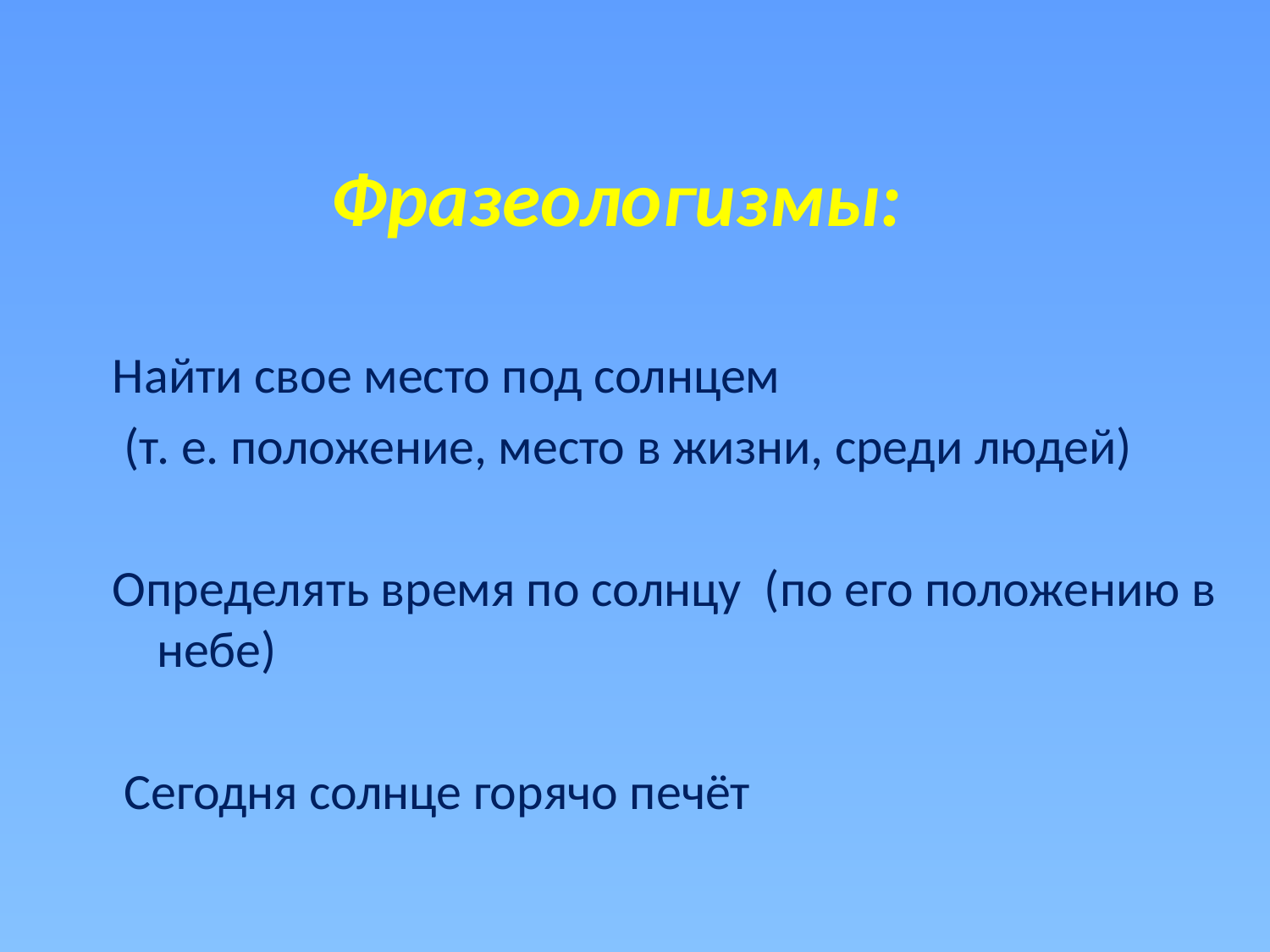

# Фразеологизмы:
Найти свое место под солнцем
 (т. е. положение, место в жизни, среди людей)

Определять время по солнцу  (по его положению в небе)

 Сегодня солнце горячо печёт